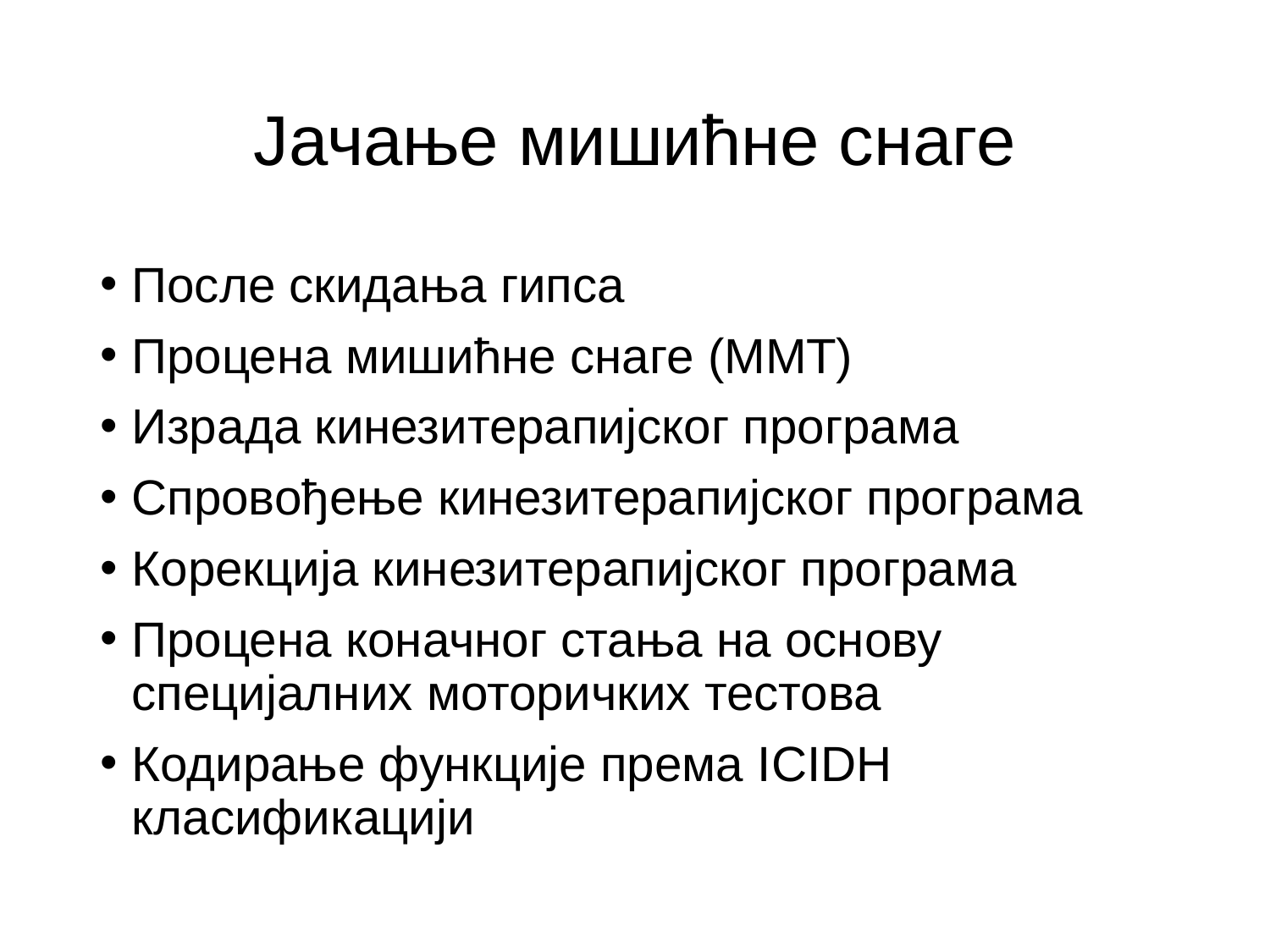

# Јачање мишићне снаге
После скидања гипса
Процена мишићне снаге (ММТ)
Израда кинезитерапијског програма
Спровођење кинезитерапијског програма
Корекција кинезитерапијског програма
Процена коначног стања на основу специјалних моторичких тестова
Кодирање функције према ICIDH класификацији